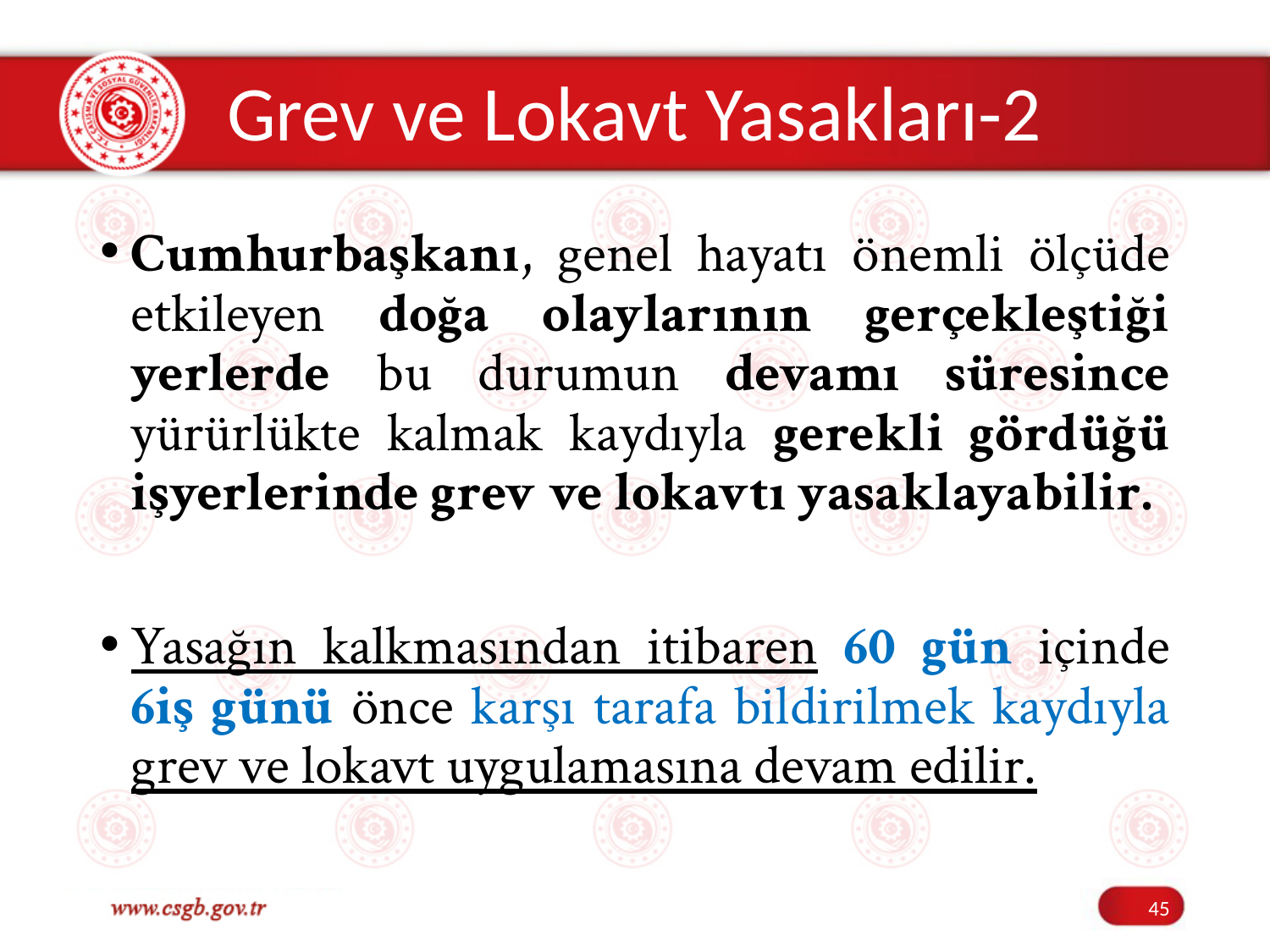

# Grev ve Lokavt Yasakları-2
Cumhurbaşkanı, genel hayatı önemli ölçüde etkileyen doğa olaylarının gerçekleştiği yerlerde bu durumun devamı süresince yürürlükte kalmak kaydıyla gerekli gördüğü işyerlerinde grev ve lokavtı yasaklayabilir.

Yasağın kalkmasından itibaren 60 gün içinde 6iş günü önce karşı tarafa bildirilmek kaydıyla grev ve lokavt uygulamasına devam edilir.
45